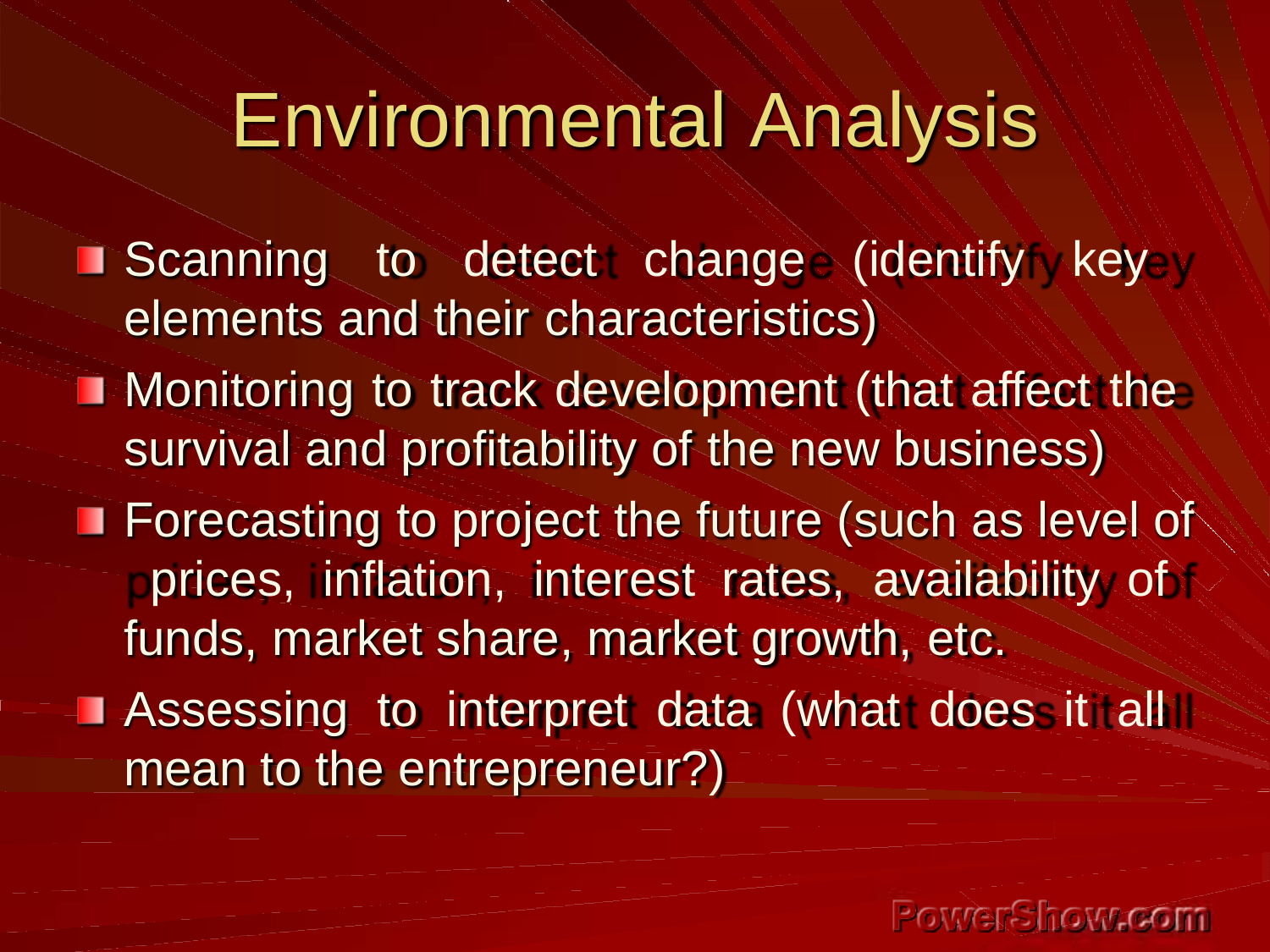

# Environmental Analysis

Scanning to detect change (identify key  elements and their characteristics)
Monitoring to track development (that affect the  survival and profitability of the new business)
Forecasting to project the future (such as level of  prices, inflation, interest rates, availability of  funds, market share, market growth, etc.
Assessing to interpret data (what does it all  mean to the entrepreneur?)